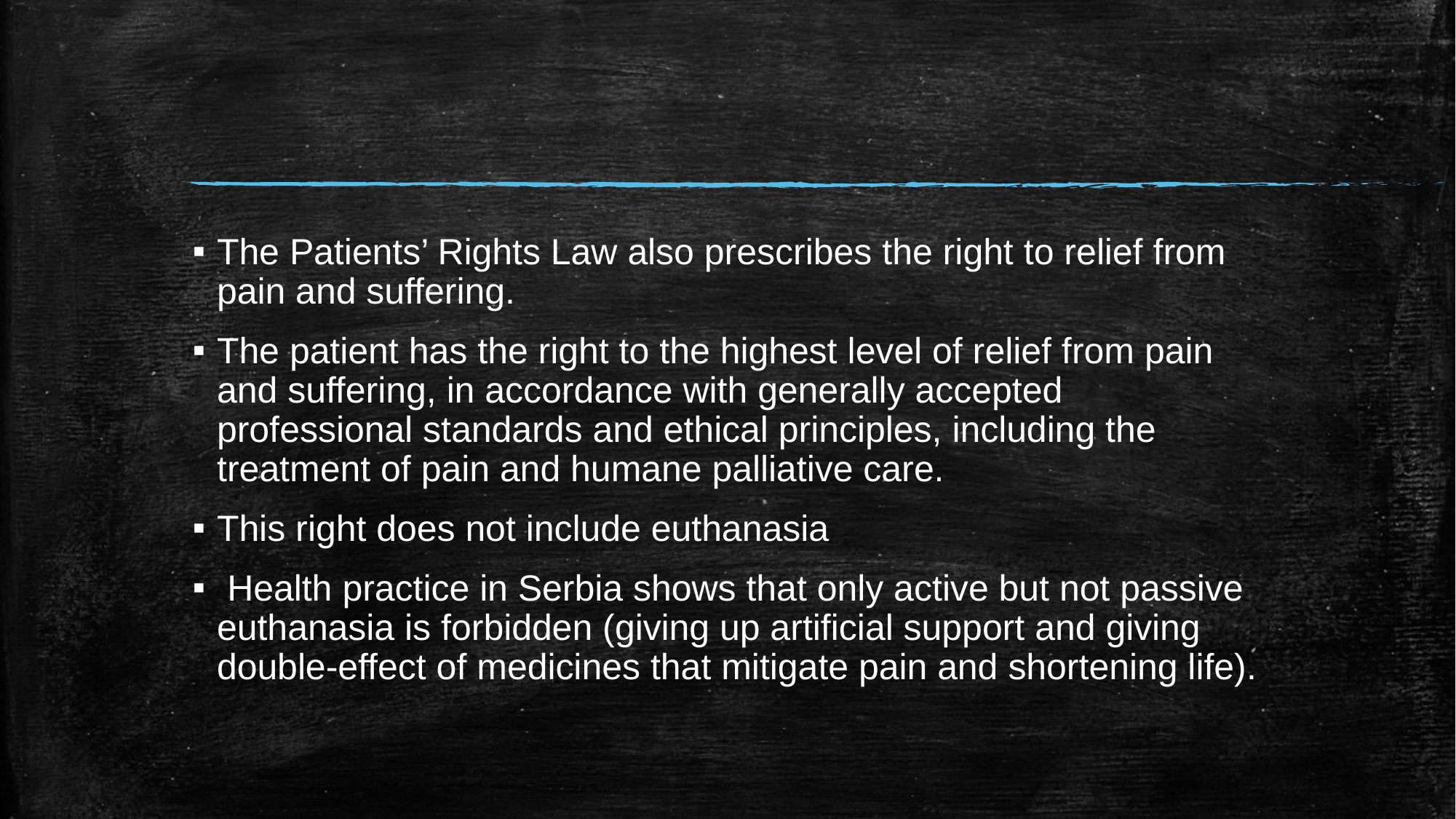

#
The Patients’ Rights Law also prescribes the right to relief from pain and suffering.
The patient has the right to the highest level of relief from pain and suffering, in accordance with generally accepted professional standards and ethical principles, including the treatment of pain and humane palliative care.
This right does not include euthanasia
 Health practice in Serbia shows that only active but not passive euthanasia is forbidden (giving up artiﬁcial support and giving double-effect of medicines that mitigate pain and shortening life).